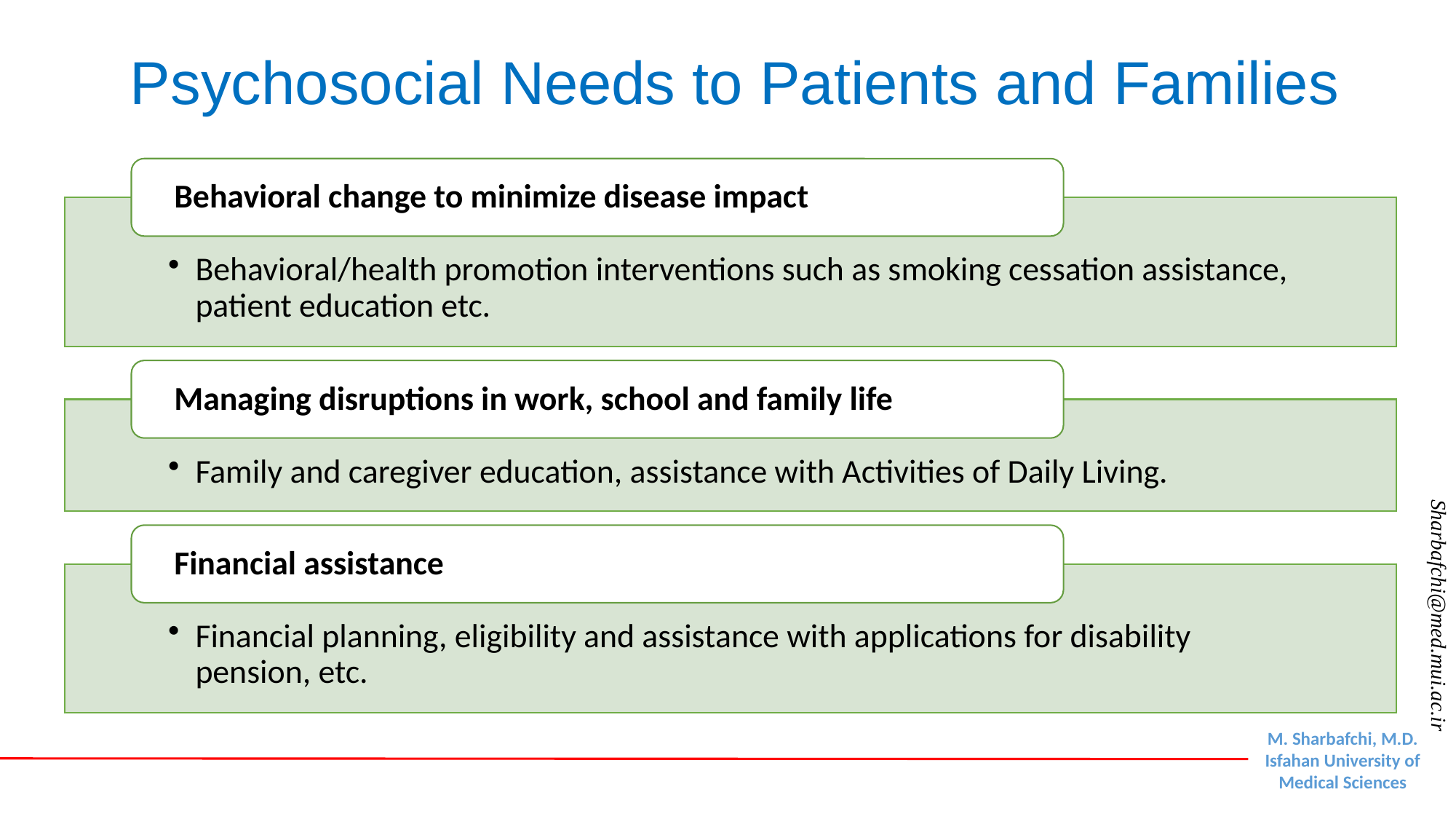

# Psychosocial Needs to Patients and Families
Behavioral/health promotion interventions such as smoking cessation assistance, patient education etc.
Behavioral change to minimize disease impact
Family and caregiver education, assistance with Activities of Daily Living.
Managing disruptions in work, school and family life
Financial planning, eligibility and assistance with applications for disability pension, etc.
Financial assistance